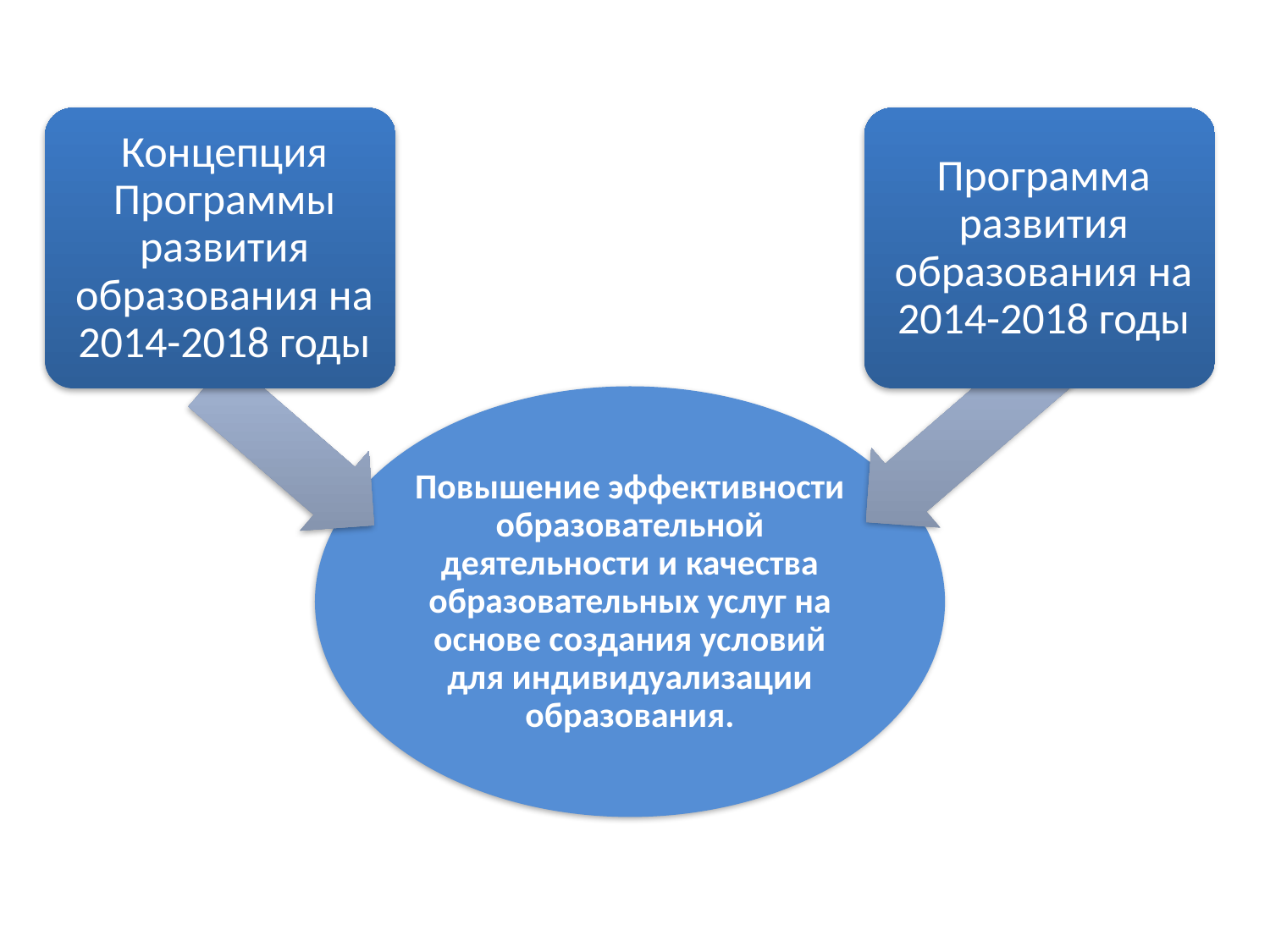

Повышение эффективности образовательной деятельности и качества образовательных услуг на основе создания условий для индивидуализации образования.
Концепция Программы развития образования на 2014-2018 годы
Программа развития образования на 2014-2018 годы